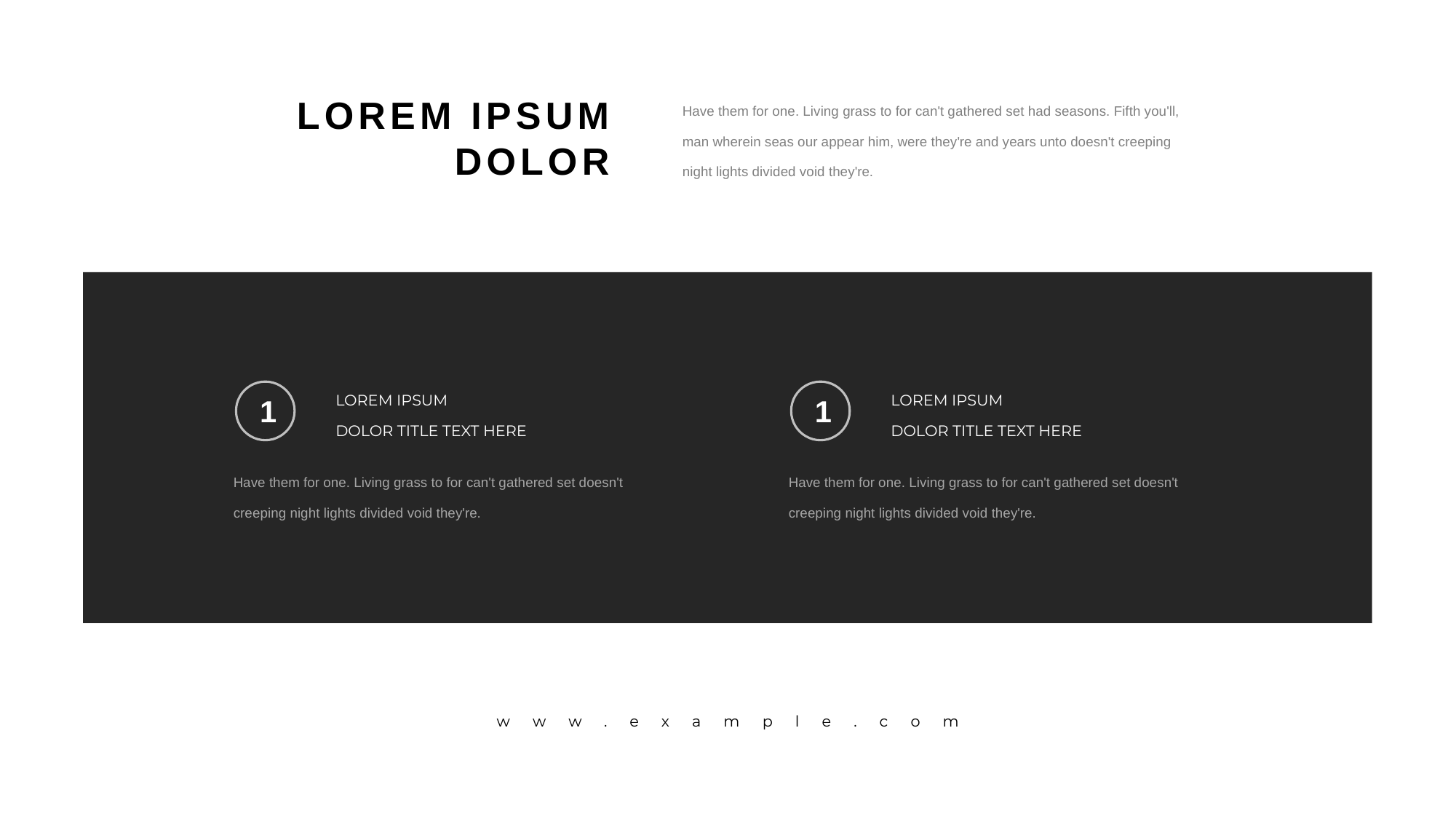

Have them for one. Living grass to for can't gathered set had seasons. Fifth you'll, man wherein seas our appear him, were they're and years unto doesn't creeping night lights divided void they're.
LOREM IPSUM
DOLOR

LOREM IPSUM
DOLOR TITLE TEXT HERE

1
Have them for one. Living grass to for can't gathered set doesn't creeping night lights divided void they're.
LOREM IPSUM
DOLOR TITLE TEXT HERE

1
Have them for one. Living grass to for can't gathered set doesn't creeping night lights divided void they're.
www.example.com